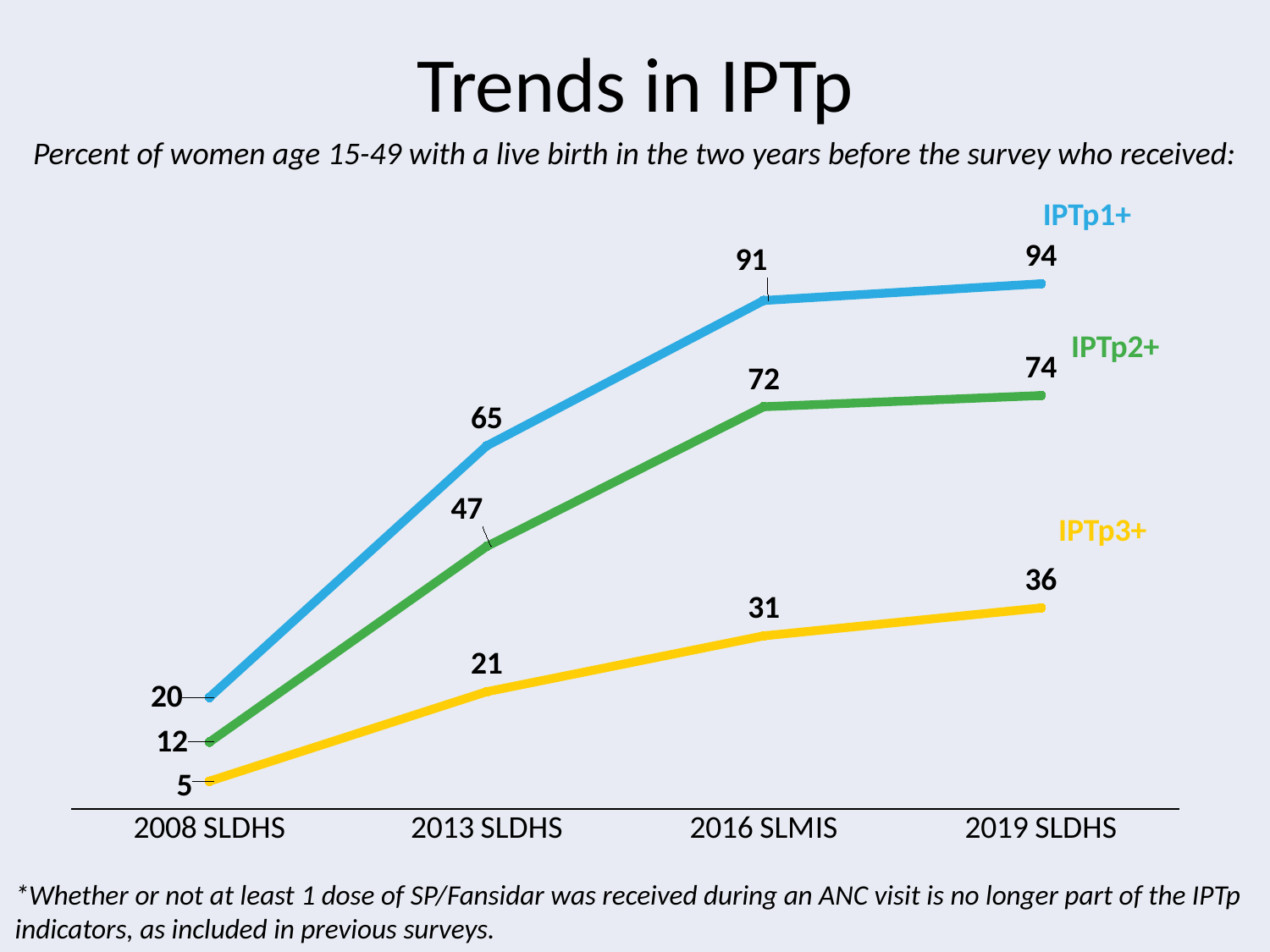

# Trends in IPTp
Percent of women age 15-49 with a live birth in the two years before the survey who received:
IPTp1+

### Chart

| Category | Series 1 | Series 2 | Series 3 |
|---|---|---|---|
| 2008 SLDHS | 20.0 | 12.0 | 5.0 |
| 2013 SLDHS | 65.0 | 47.0 | 21.0 |
| 2016 SLMIS | 91.0 | 72.0 | 31.0 |
| 2019 SLDHS | 94.0 | 74.0 | 36.0 |
IPTp2+
IPTp3+
*Whether or not at least 1 dose of SP/Fansidar was received during an ANC visit is no longer part of the IPTp indicators, as included in previous surveys.